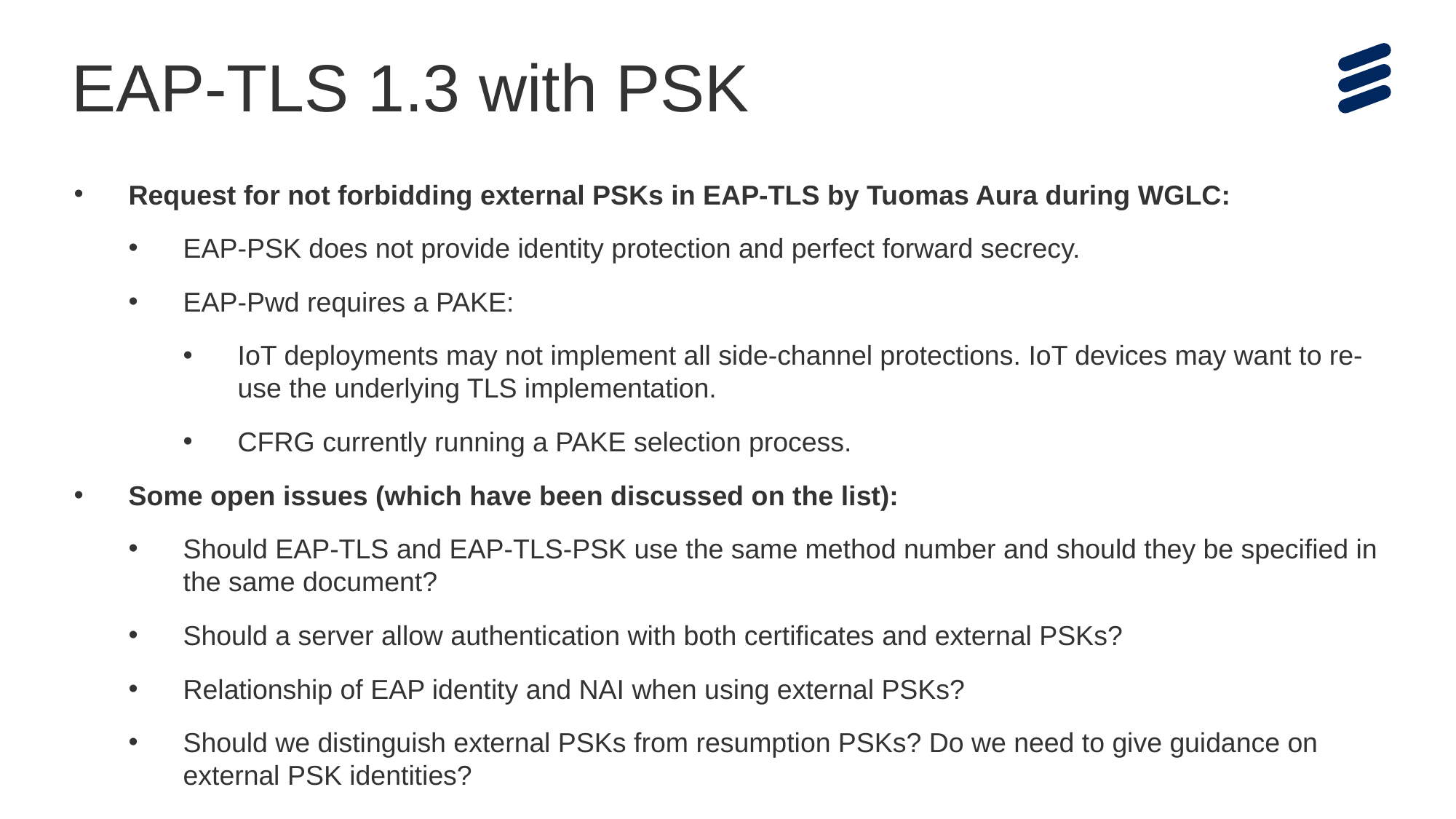

# EAP-TLS 1.3 with PSK
Request for not forbidding external PSKs in EAP-TLS by Tuomas Aura during WGLC:
EAP-PSK does not provide identity protection and perfect forward secrecy.
EAP-Pwd requires a PAKE:
IoT deployments may not implement all side-channel protections. IoT devices may want to re-use the underlying TLS implementation.
CFRG currently running a PAKE selection process.
Some open issues (which have been discussed on the list):
Should EAP-TLS and EAP-TLS-PSK use the same method number and should they be specified in the same document?
Should a server allow authentication with both certificates and external PSKs?
Relationship of EAP identity and NAI when using external PSKs?
Should we distinguish external PSKs from resumption PSKs? Do we need to give guidance on external PSK identities?